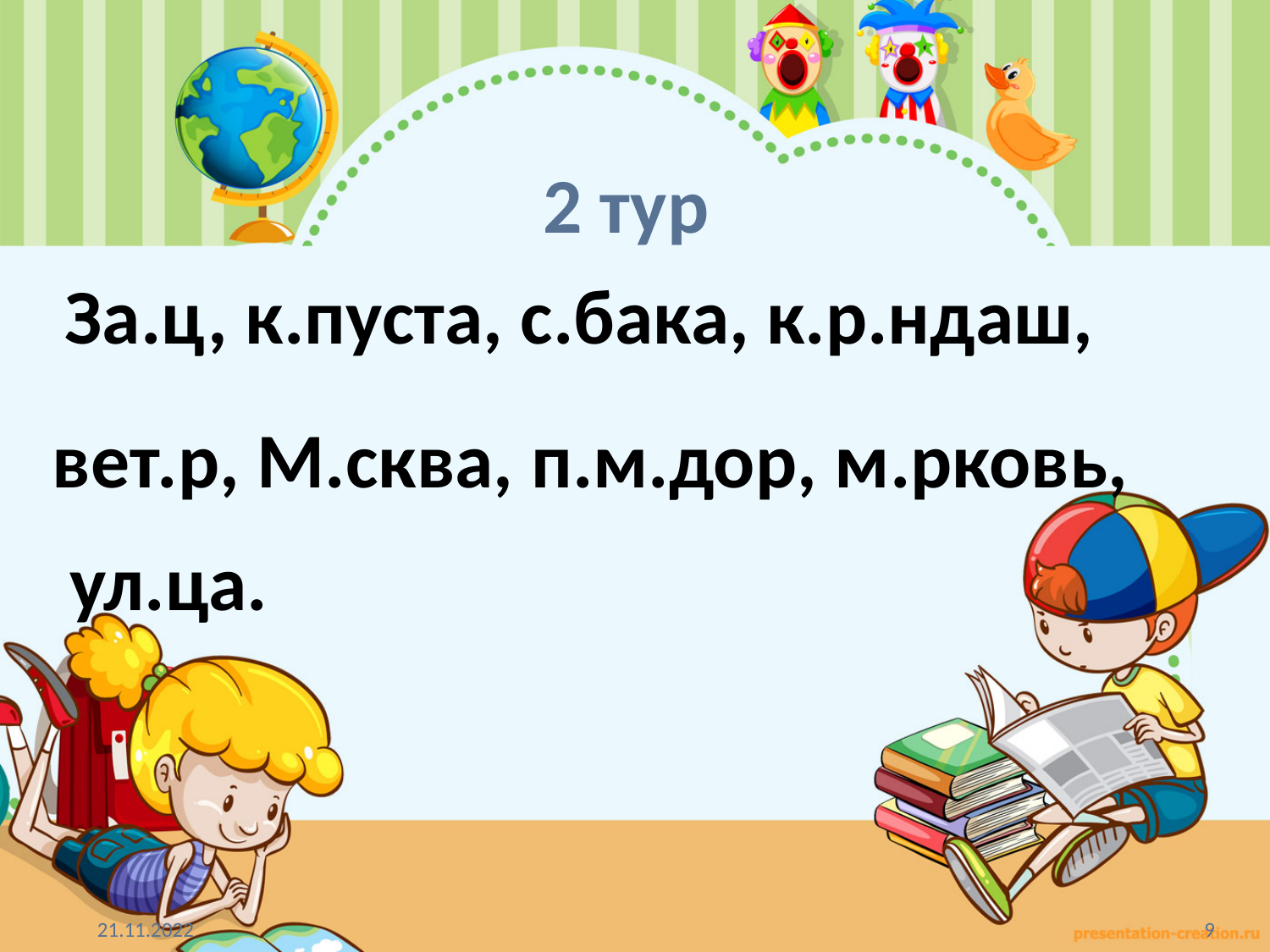

2 тур

 За.ц, к.пуста, с.бака, к.р.ндаш,

вет.р, М.сква, п.м.дор, м.рковь,

 ул.ца.